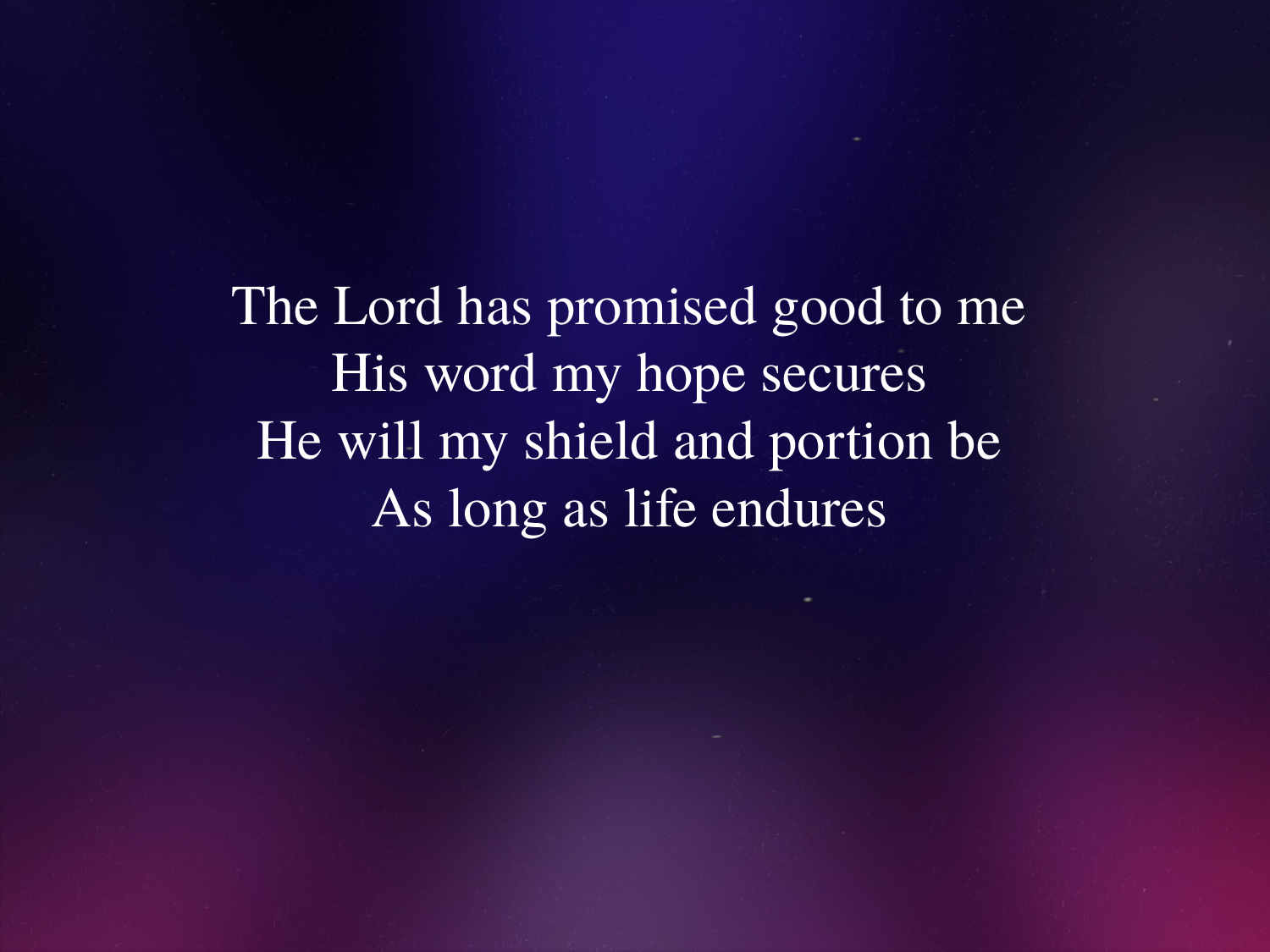

# The Lord has promised good to me His word my hope secures He will my shield and portion be As long as life endures